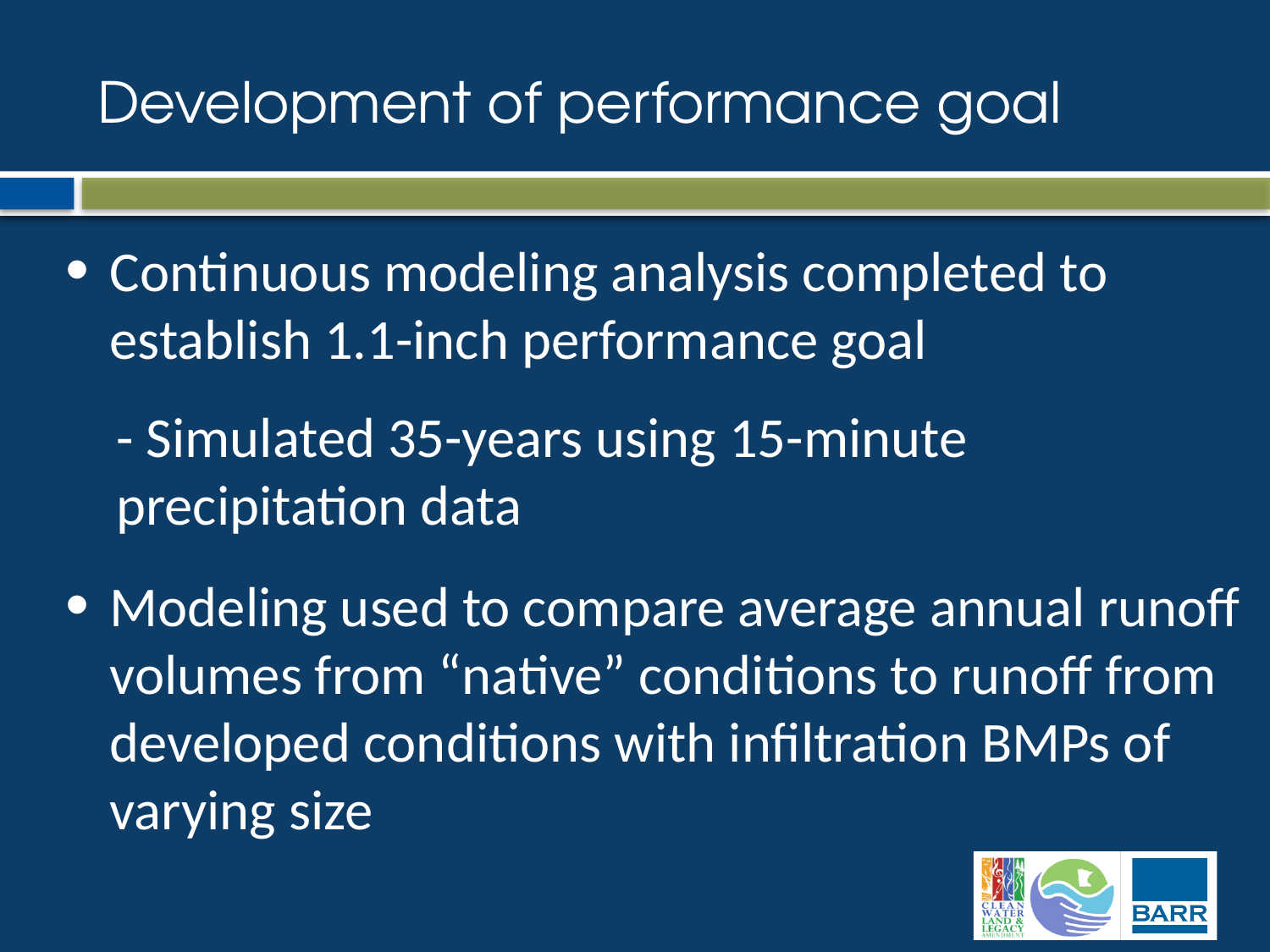

# Development of performance goal
Continuous modeling analysis completed to establish 1.1-inch performance goal
- Simulated 35-years using 15-minute precipitation data
Modeling used to compare average annual runoff volumes from “native” conditions to runoff from developed conditions with infiltration BMPs of varying size